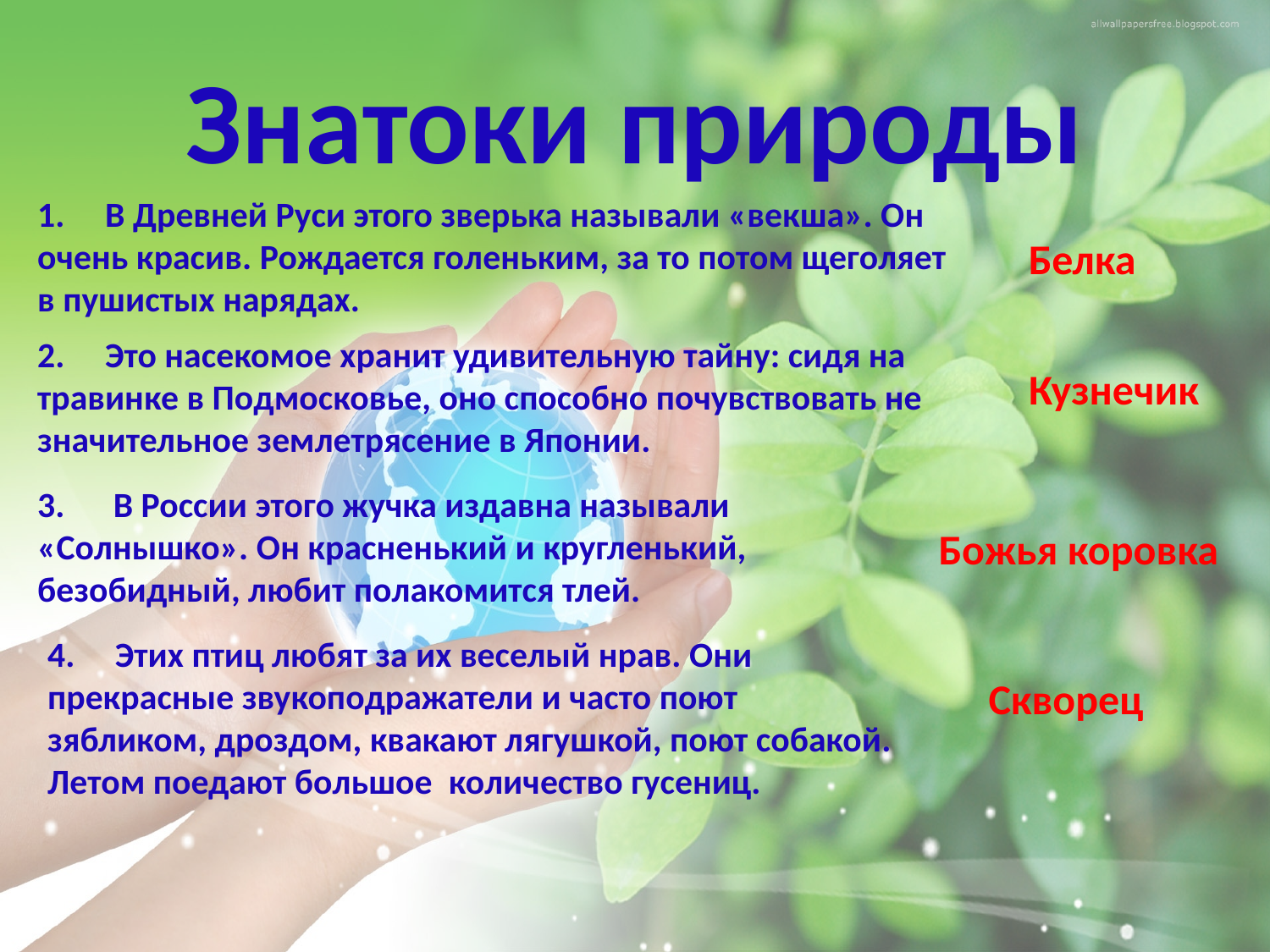

# Знатоки природы
1.     В Древней Руси этого зверька называли «векша». Он очень красив. Рождается голеньким, за то потом щеголяет в пушистых нарядах.
Белка
2.     Это насекомое хранит удивительную тайну: сидя на травинке в Подмосковье, оно способно почувствовать не значительное землетрясение в Японии.
Кузнечик
3.      В России этого жучка издавна называли «Солнышко». Он красненький и кругленький, безобидный, любит полакомится тлей.
Божья коровка
4.     Этих птиц любят за их веселый нрав. Они прекрасные звукоподражатели и часто поют зябликом, дроздом, квакают лягушкой, поют собакой. Летом поедают большое  количество гусениц.
Скворец